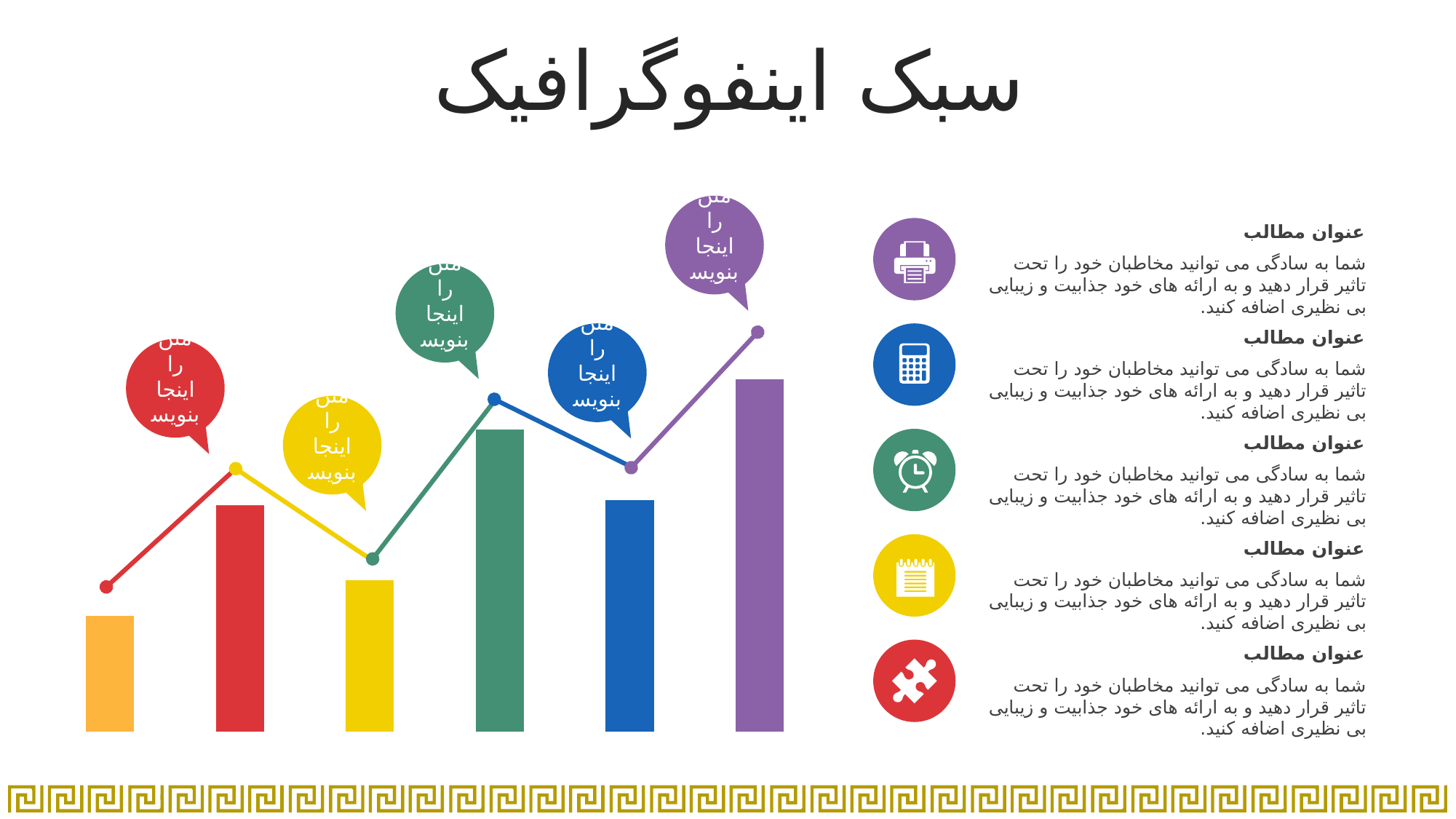

سبک اینفوگرافیک
متن را اینجا بنویسید
عنوان مطالب
شما به سادگی می توانید مخاطبان خود را تحت تاثیر قرار دهید و به ارائه های خود جذابیت و زیبایی بی نظیری اضافه کنید.

### Chart

| Category |  |
|---|---|
متن را اینجا بنویسید
عنوان مطالب
شما به سادگی می توانید مخاطبان خود را تحت تاثیر قرار دهید و به ارائه های خود جذابیت و زیبایی بی نظیری اضافه کنید.
متن را اینجا بنویسید

متن را اینجا بنویسید

متن را اینجا بنویسید
عنوان مطالب
شما به سادگی می توانید مخاطبان خود را تحت تاثیر قرار دهید و به ارائه های خود جذابیت و زیبایی بی نظیری اضافه کنید.

عنوان مطالب
شما به سادگی می توانید مخاطبان خود را تحت تاثیر قرار دهید و به ارائه های خود جذابیت و زیبایی بی نظیری اضافه کنید.

عنوان مطالب
شما به سادگی می توانید مخاطبان خود را تحت تاثیر قرار دهید و به ارائه های خود جذابیت و زیبایی بی نظیری اضافه کنید.